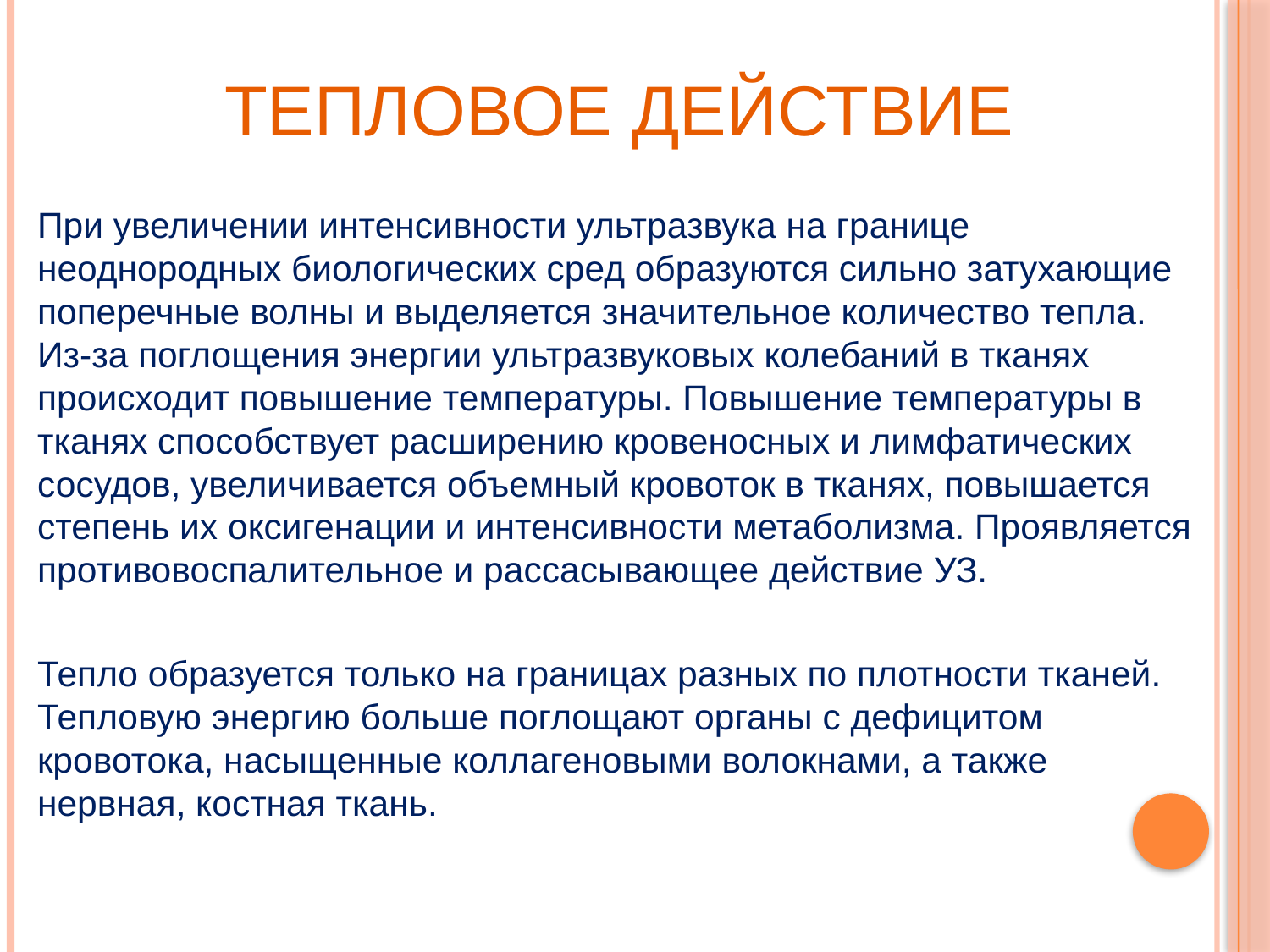

# Тепловое действие
При увеличении интенсивности ультразвука на границе неоднородных биологических сред образуются сильно затухающие поперечные волны и выделяется значительное количество тепла. Из-за поглощения энергии ультразвуковых колебаний в тканях происходит повышение температуры. Повышение температуры в тканях способствует расширению кровеносных и лимфатических сосудов, увеличивается объемный кровоток в тканях, повышается степень их оксигенации и интенсивности метаболизма. Проявляется противовоспалительное и рассасывающее действие УЗ.

Тепло образуется только на границах разных по плотности тканей. Тепловую энергию больше поглощают органы с дефицитом кровотока, насыщенные коллагеновыми волокнами, а также нервная, костная ткань.